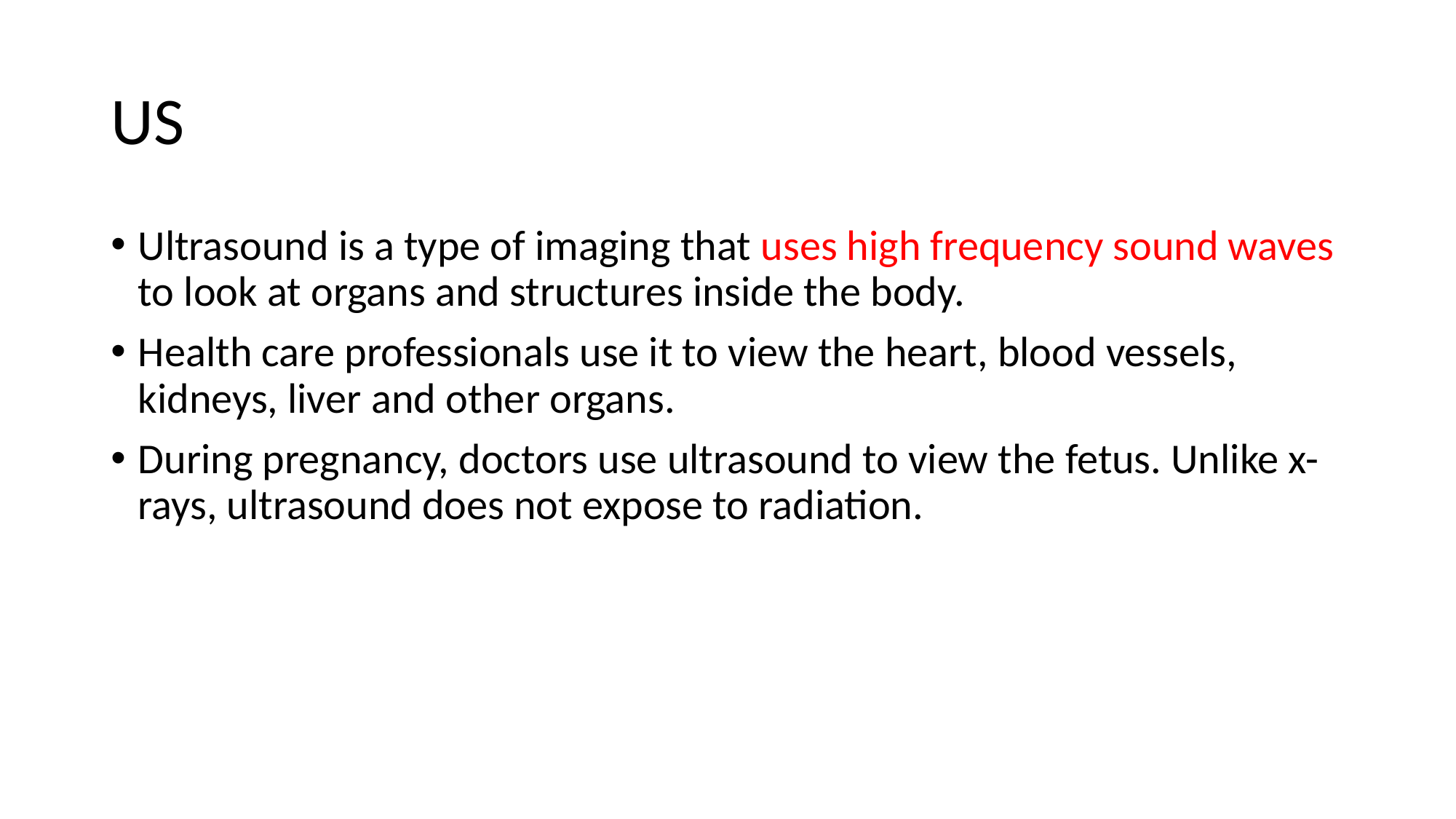

# US
Ultrasound is a type of imaging that uses high frequency sound waves to look at organs and structures inside the body.
Health care professionals use it to view the heart, blood vessels, kidneys, liver and other organs.
During pregnancy, doctors use ultrasound to view the fetus. Unlike x-rays, ultrasound does not expose to radiation.